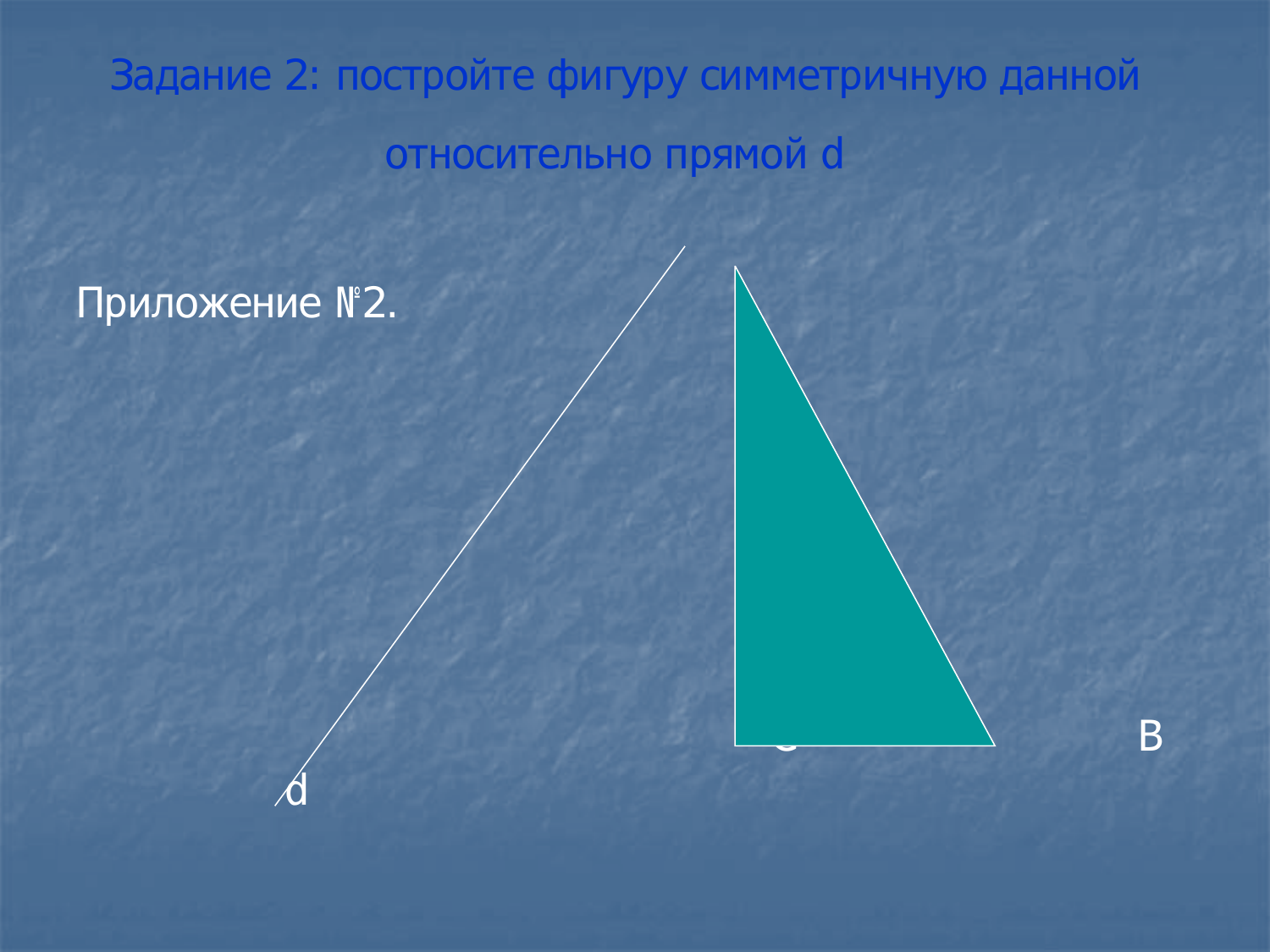

# Задание 2: постройте фигуру симметричную данной относительно прямой d

Приложение №2.
                                                    А

                                                     С                          В
                d